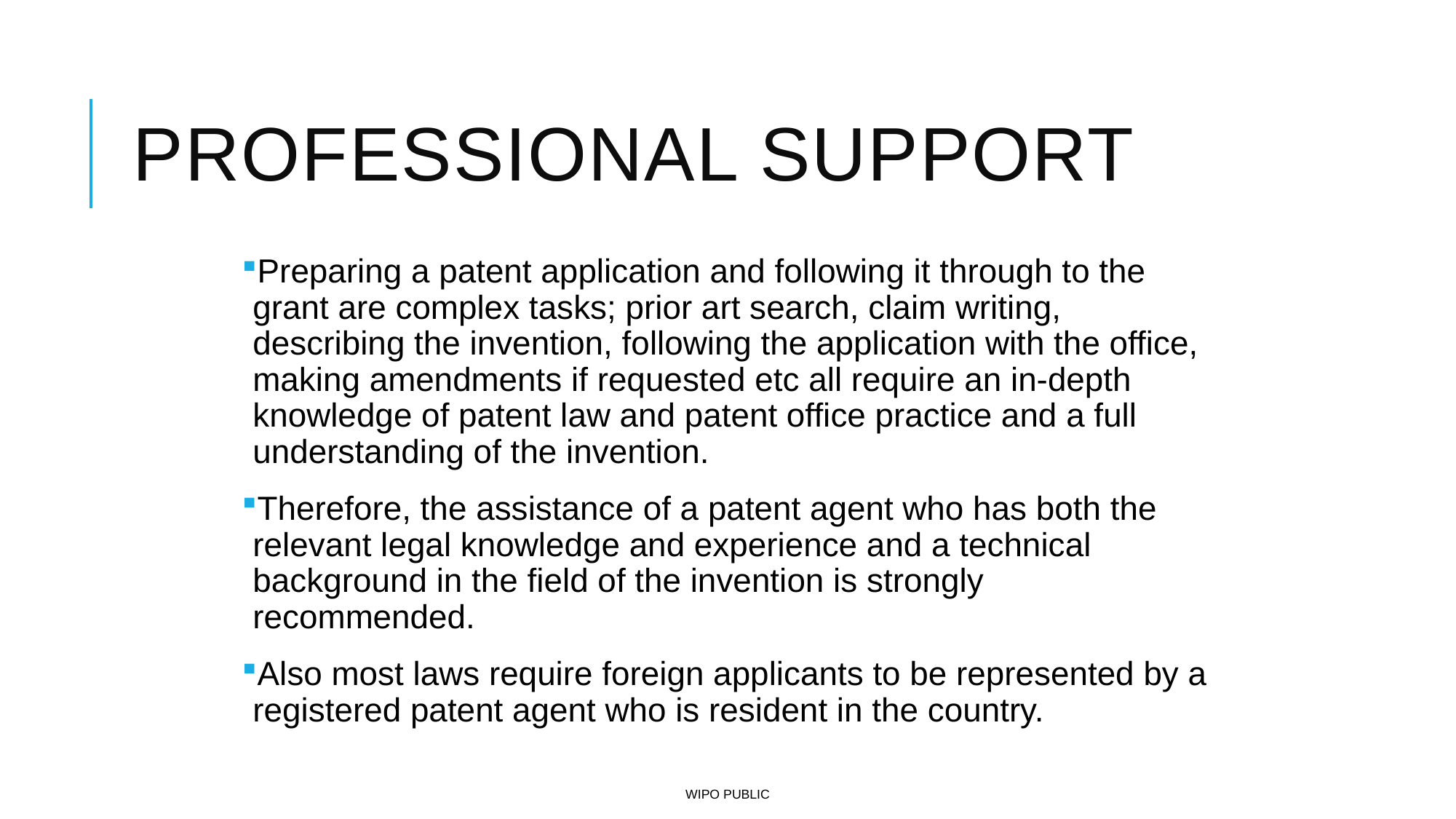

# Professional support
Preparing a patent application and following it through to the grant are complex tasks; prior art search, claim writing, describing the invention, following the application with the office, making amendments if requested etc all require an in-depth knowledge of patent law and patent office practice and a full understanding of the invention.
Therefore, the assistance of a patent agent who has both the relevant legal knowledge and experience and a technical background in the field of the invention is strongly recommended.
Also most laws require foreign applicants to be represented by a registered patent agent who is resident in the country.